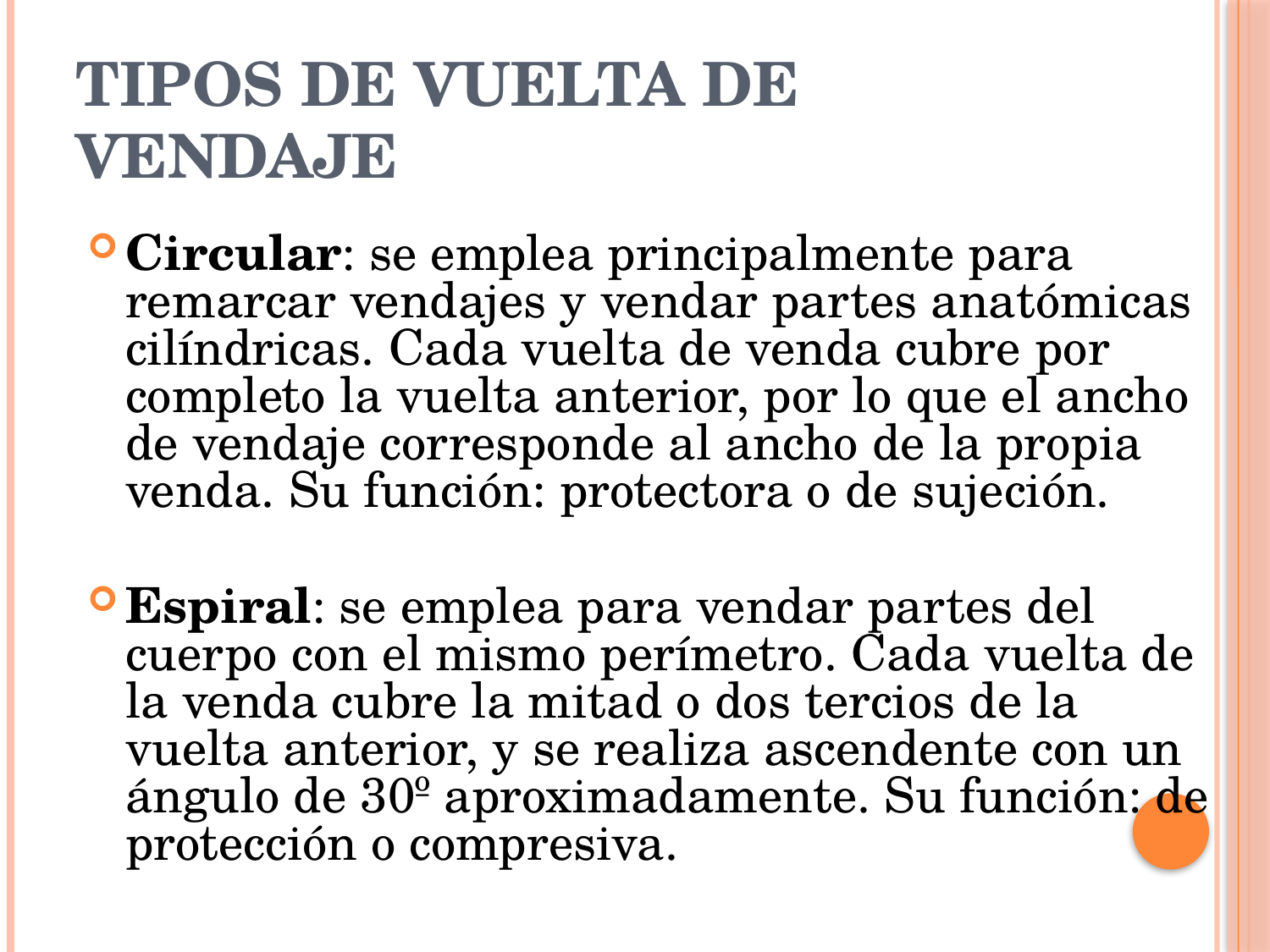

# TIPOS DE VUELTA DE VENDAJE
Circular: se emplea principalmente para remarcar vendajes y vendar partes anatómicas cilíndricas. Cada vuelta de venda cubre por completo la vuelta anterior, por lo que el ancho de vendaje corresponde al ancho de la propia venda. Su función: protectora o de sujeción.

Espiral: se emplea para vendar partes del cuerpo con el mismo perímetro. Cada vuelta de la venda cubre la mitad o dos tercios de la vuelta anterior, y se realiza ascendente con un ángulo de 30º aproximadamente. Su función: de protección o compresiva.